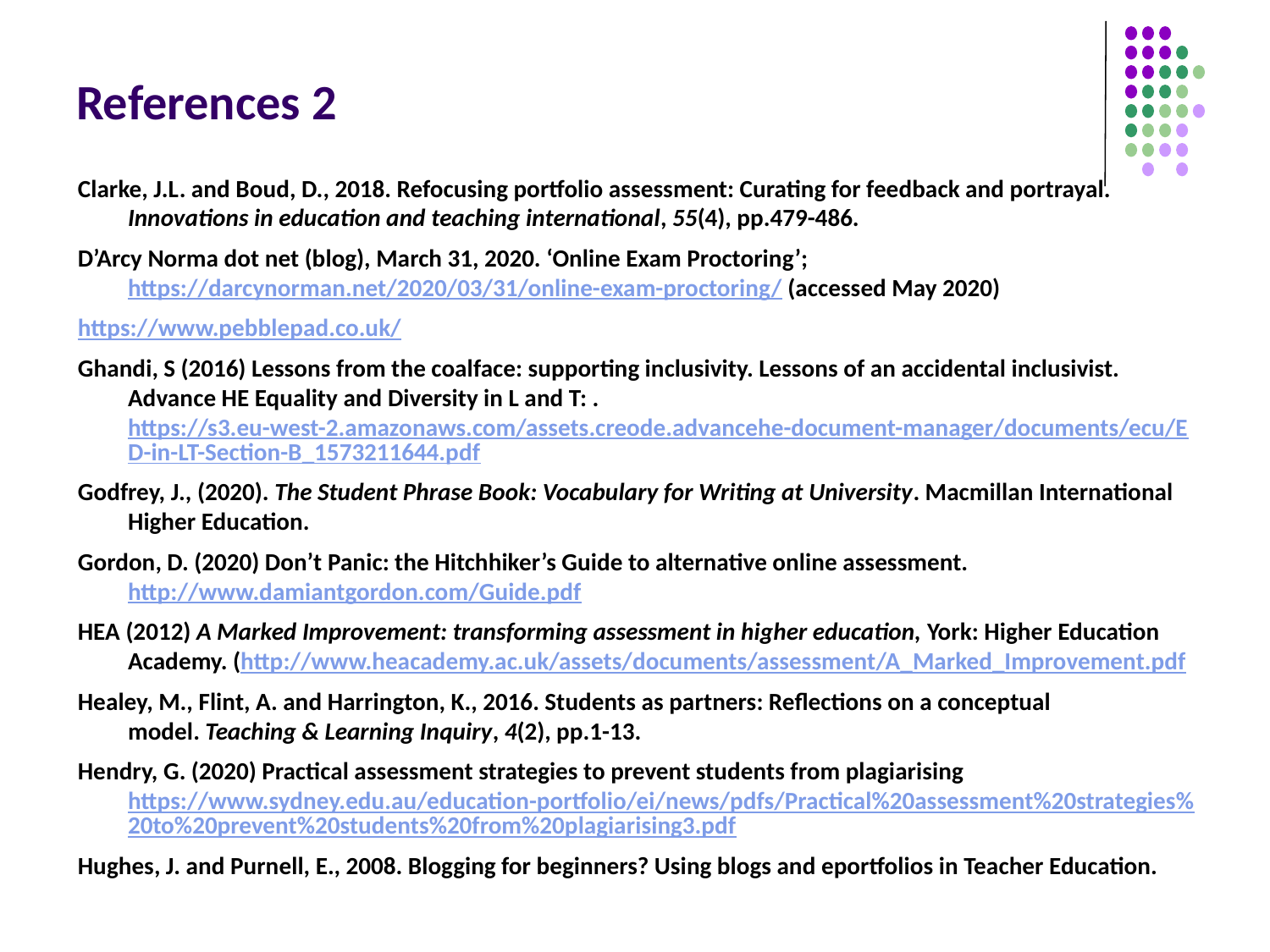

# References 2
Clarke, J.L. and Boud, D., 2018. Refocusing portfolio assessment: Curating for feedback and portrayal. Innovations in education and teaching international, 55(4), pp.479-486.
D’Arcy Norma dot net (blog), March 31, 2020. ‘Online Exam Proctoring’; https://darcynorman.net/2020/03/31/online-exam-proctoring/ (accessed May 2020)
https://www.pebblepad.co.uk/
Ghandi, S (2016) Lessons from the coalface: supporting inclusivity. Lessons of an accidental inclusivist. Advance HE Equality and Diversity in L and T: . https://s3.eu-west-2.amazonaws.com/assets.creode.advancehe-document-manager/documents/ecu/ED-in-LT-Section-B_1573211644.pdf
Godfrey, J., (2020). The Student Phrase Book: Vocabulary for Writing at University. Macmillan International Higher Education.
Gordon, D. (2020) Don’t Panic: the Hitchhiker’s Guide to alternative online assessment. http://www.damiantgordon.com/Guide.pdf
HEA (2012) A Marked Improvement: transforming assessment in higher education, York: Higher Education Academy. (http://www.heacademy.ac.uk/assets/documents/assessment/A_Marked_Improvement.pdf
Healey, M., Flint, A. and Harrington, K., 2016. Students as partners: Reflections on a conceptual model. Teaching & Learning Inquiry, 4(2), pp.1-13.
Hendry, G. (2020) Practical assessment strategies to prevent students from plagiarising https://www.sydney.edu.au/education-portfolio/ei/news/pdfs/Practical%20assessment%20strategies%20to%20prevent%20students%20from%20plagiarising3.pdf
Hughes, J. and Purnell, E., 2008. Blogging for beginners? Using blogs and eportfolios in Teacher Education.